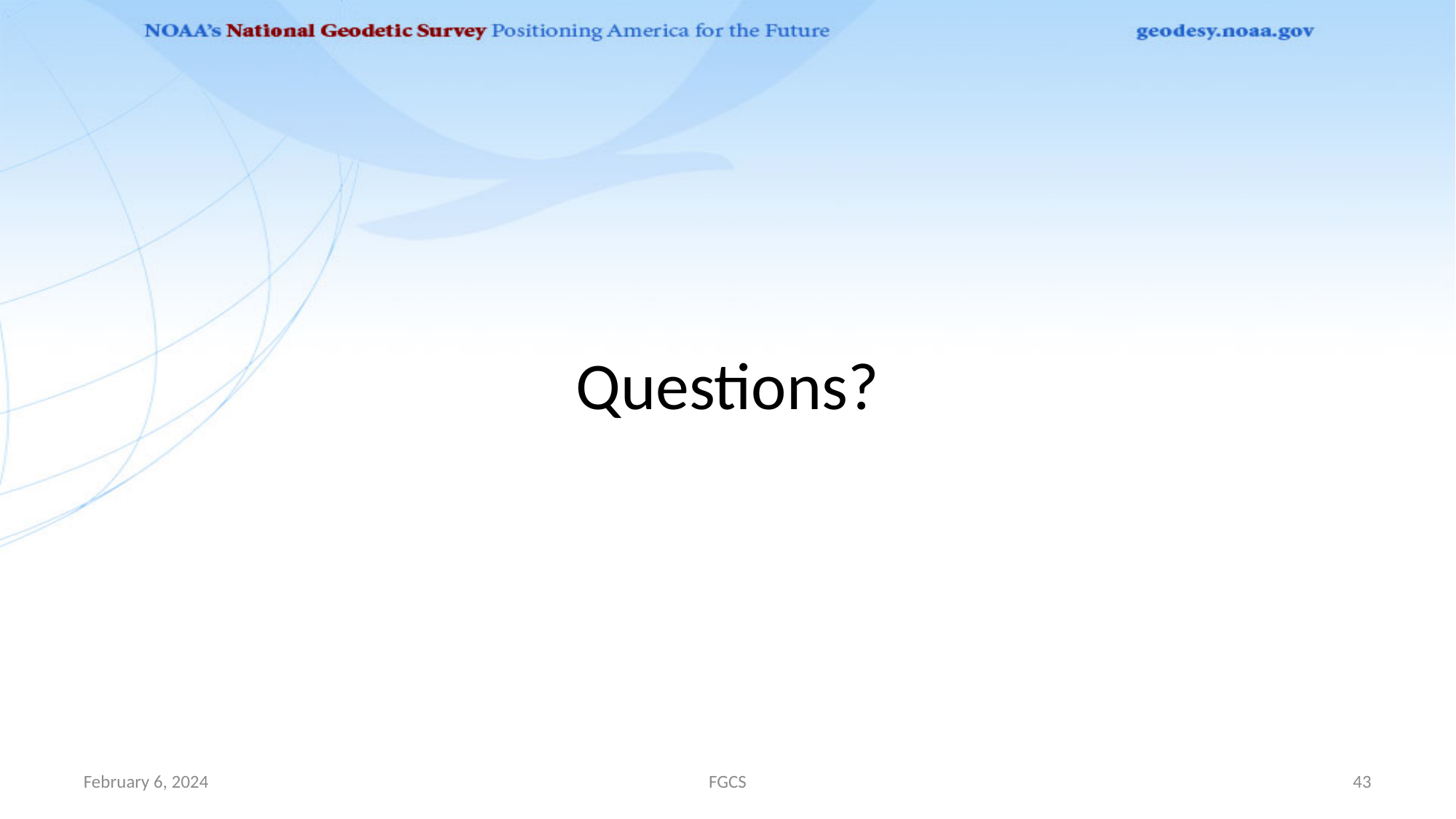

# Questions?
February 6, 2024
FGCS
43